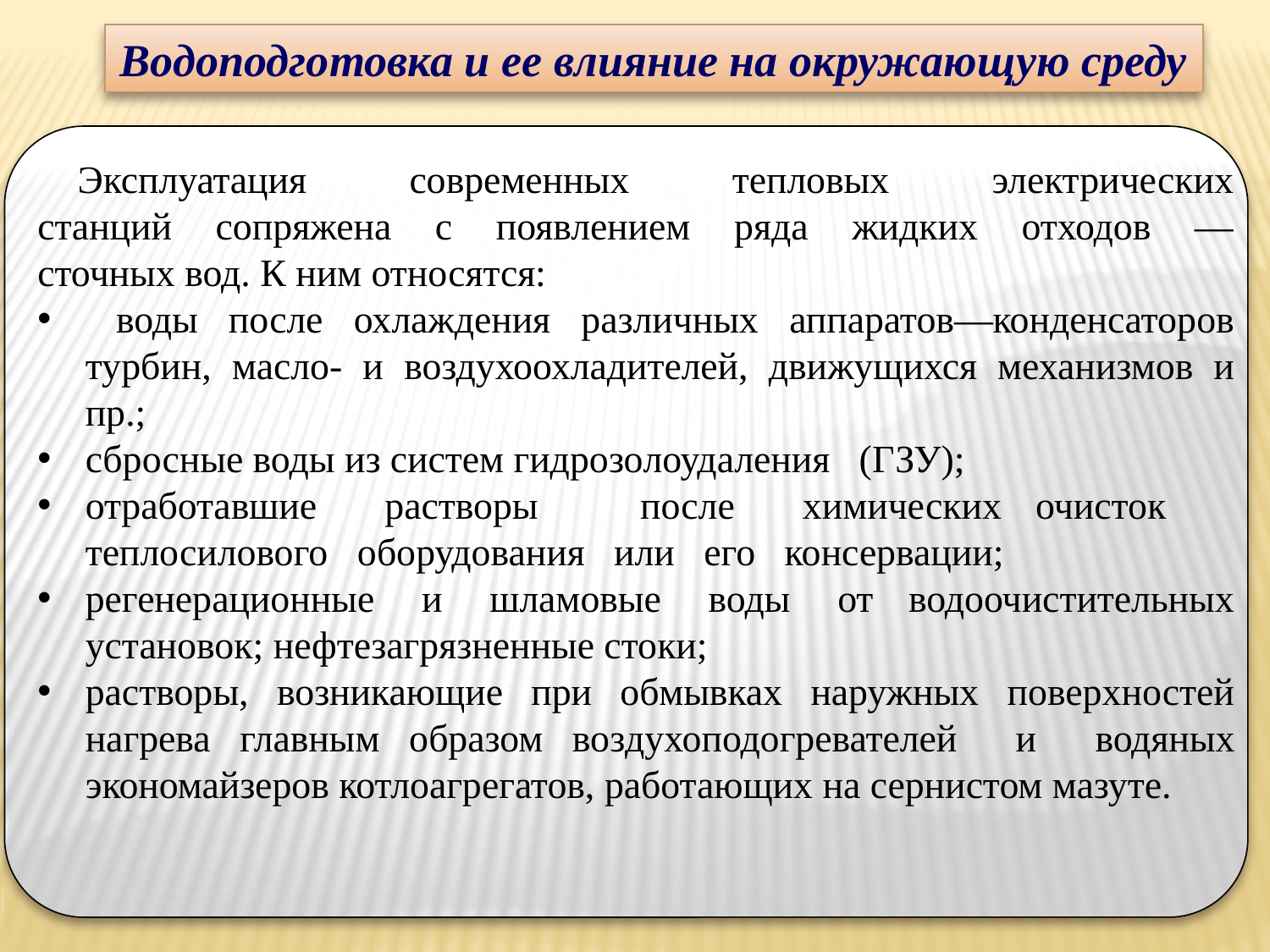

Водоподготовка и ее влияние на окружающую среду

Эксплуатация      современных      тепловых      электрических станций   сопряжена   с   появлением   ряда   жидких   отходов   — сточных вод. К ним относятся:
 воды после охлаждения различных аппаратов—конденсаторов турбин, масло- и воздухоохладителей, движущихся механизмов и пр.;
сбросные воды из систем гидрозо­лоудаления   (ГЗУ);
отработавшие  растворы   после  химических очисток   теплосилового   оборудования   или   его   консервации;
регенерационные    и    шламовые    воды    от   водоочистительных установок; нефтезагрязненные стоки;
растворы, возникающие при обмывках наружных поверхностей нагрева главным образом воз­духоподогревателей  и  водяных экономайзеров котлоагрегатов, работающих на сернистом мазуте.